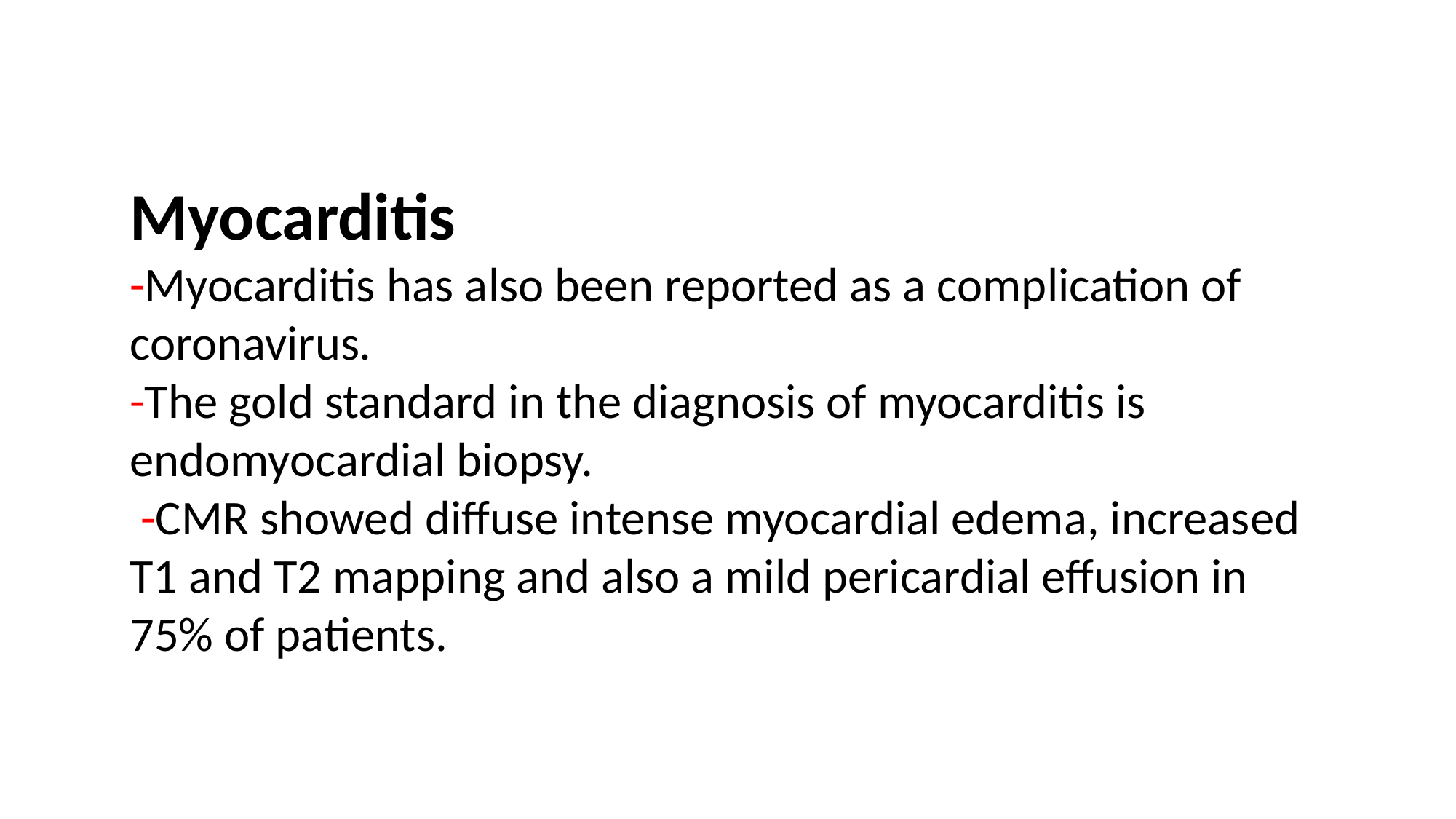

Myocarditis
-Myocarditis has also been reported as a complication of coronavirus.
-The gold standard in the diagnosis of myocarditis is endomyocardial biopsy.
 -CMR showed diffuse intense myocardial edema, increased T1 and T2 mapping and also a mild pericardial effusion in 75% of patients.